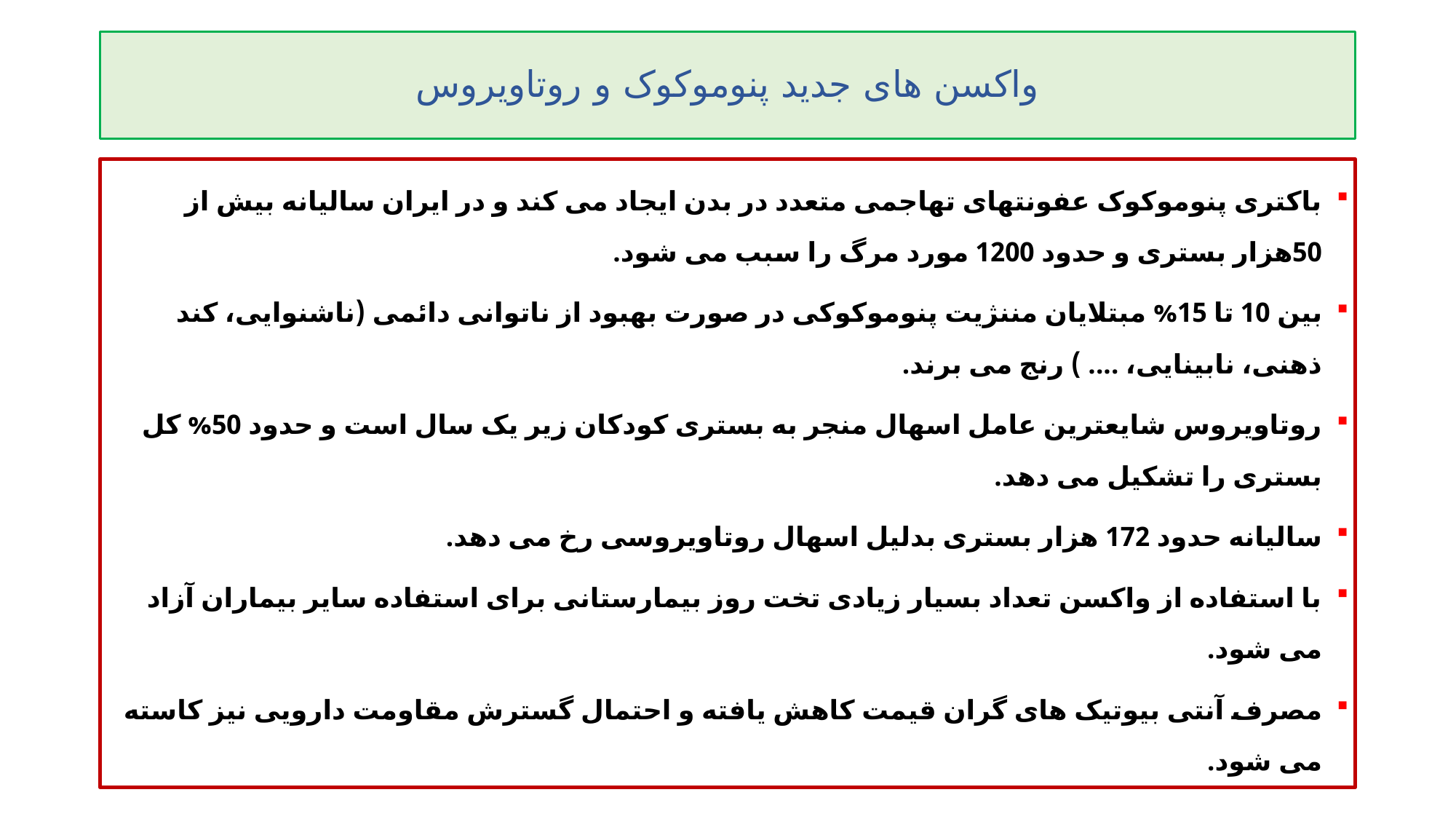

# واکسن های جدید پنوموکوک و روتاویروس
باکتری پنوموکوک عفونتهای تهاجمی متعدد در بدن ایجاد می کند و در ایران سالیانه بیش از 50هزار بستری و حدود 1200 مورد مرگ را سبب می شود.
بین 10 تا 15% مبتلایان مننژیت پنوموکوکی در صورت بهبود از ناتوانی دائمی (ناشنوایی، کند ذهنی، نابینایی، .... ) رنج می برند.
روتاویروس شایعترین عامل اسهال منجر به بستری کودکان زیر یک سال است و حدود 50% کل بستری را تشکیل می دهد.
سالیانه حدود 172 هزار بستری بدلیل اسهال روتاویروسی رخ می دهد.
با استفاده از واکسن تعداد بسیار زیادی تخت روز بیمارستانی برای استفاده سایر بیماران آزاد می شود.
مصرف آنتی بیوتیک های گران قیمت کاهش یافته و احتمال گسترش مقاومت دارویی نیز کاسته می شود.